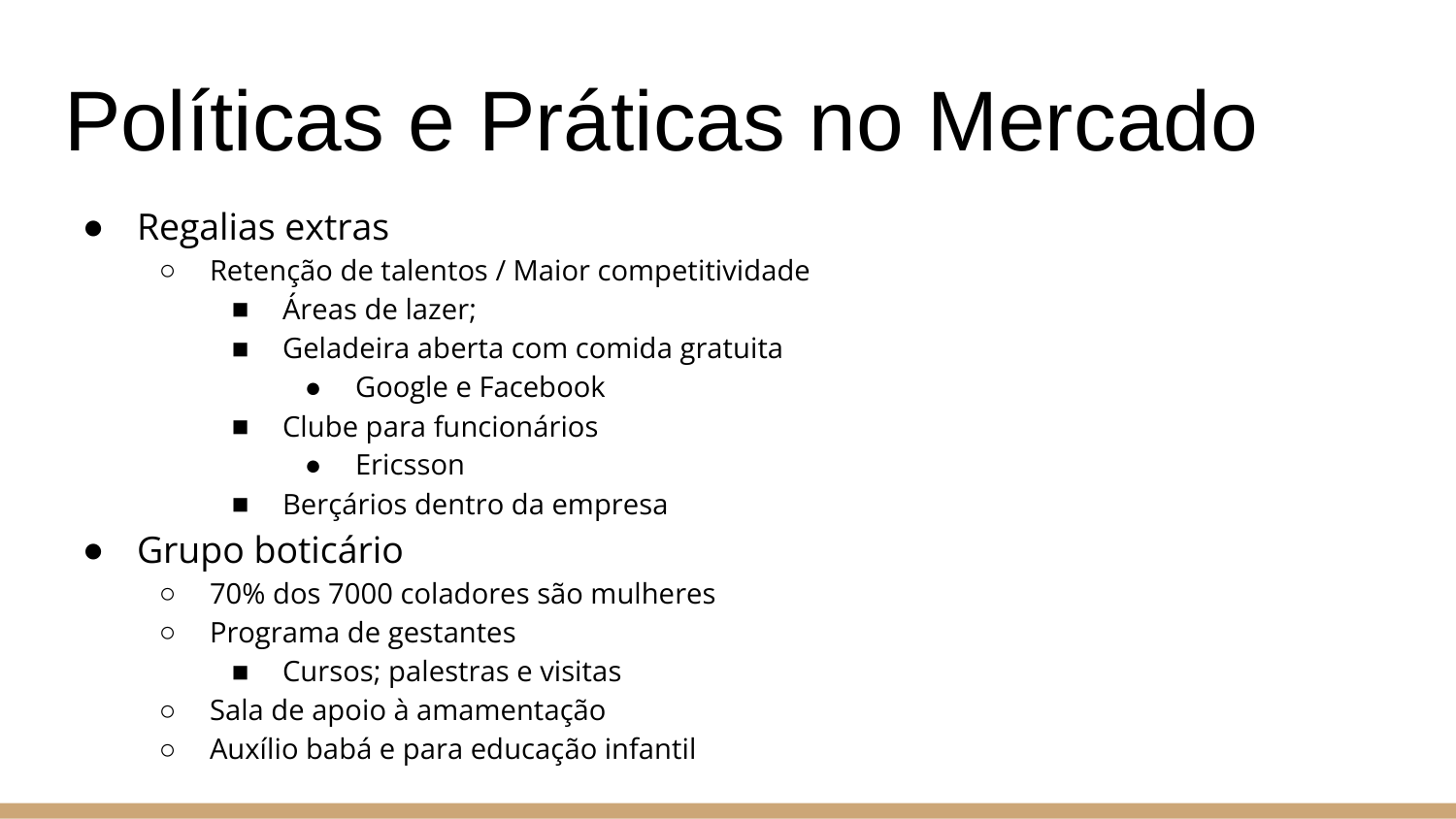

# Políticas e Práticas no Mercado
Regalias extras
Retenção de talentos / Maior competitividade
Áreas de lazer;
Geladeira aberta com comida gratuita
Google e Facebook
Clube para funcionários
Ericsson
Berçários dentro da empresa
Grupo boticário
70% dos 7000 coladores são mulheres
Programa de gestantes
Cursos; palestras e visitas
Sala de apoio à amamentação
Auxílio babá e para educação infantil